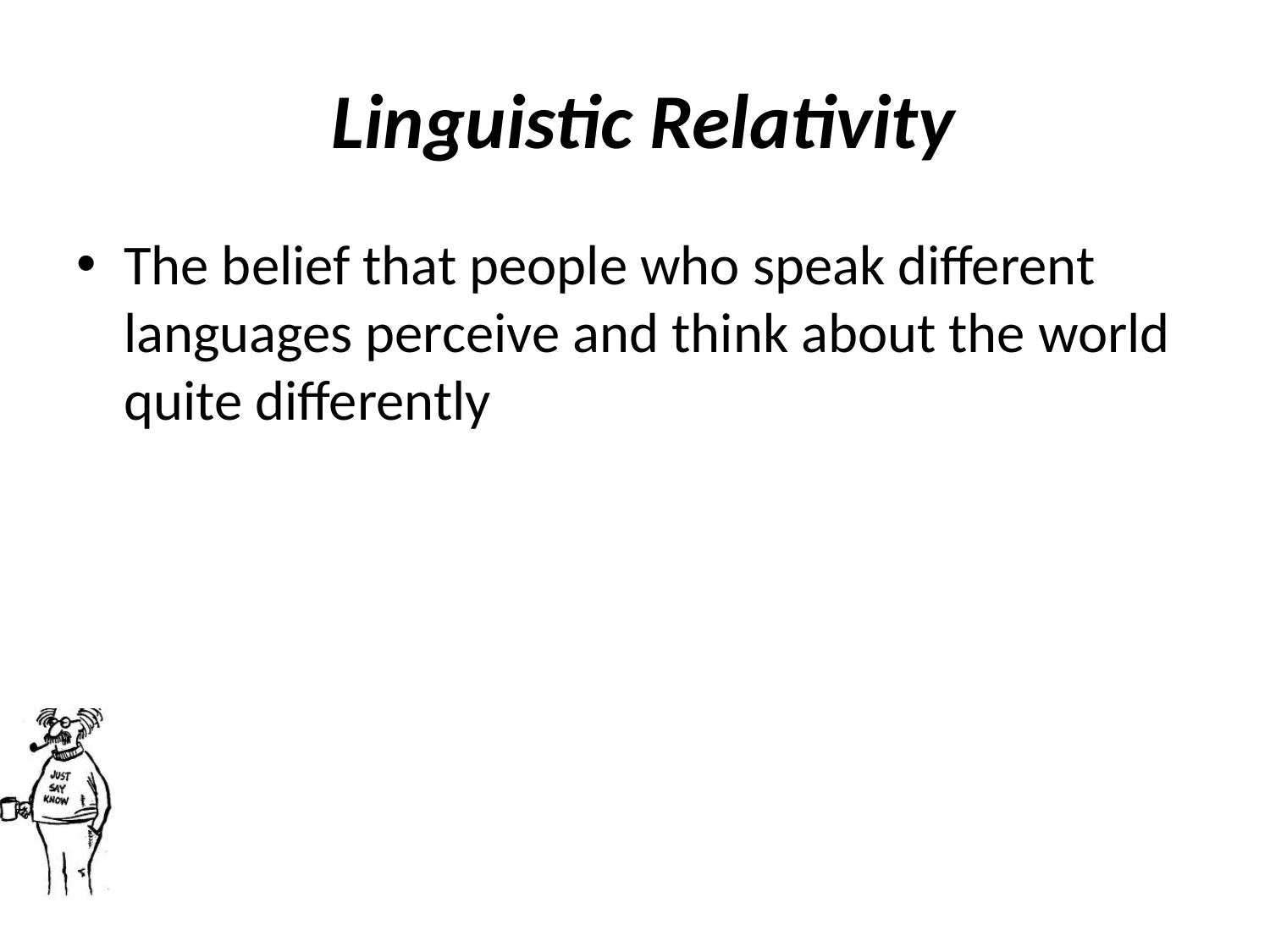

# Linguistic Relativity
The belief that people who speak different languages perceive and think about the world quite differently